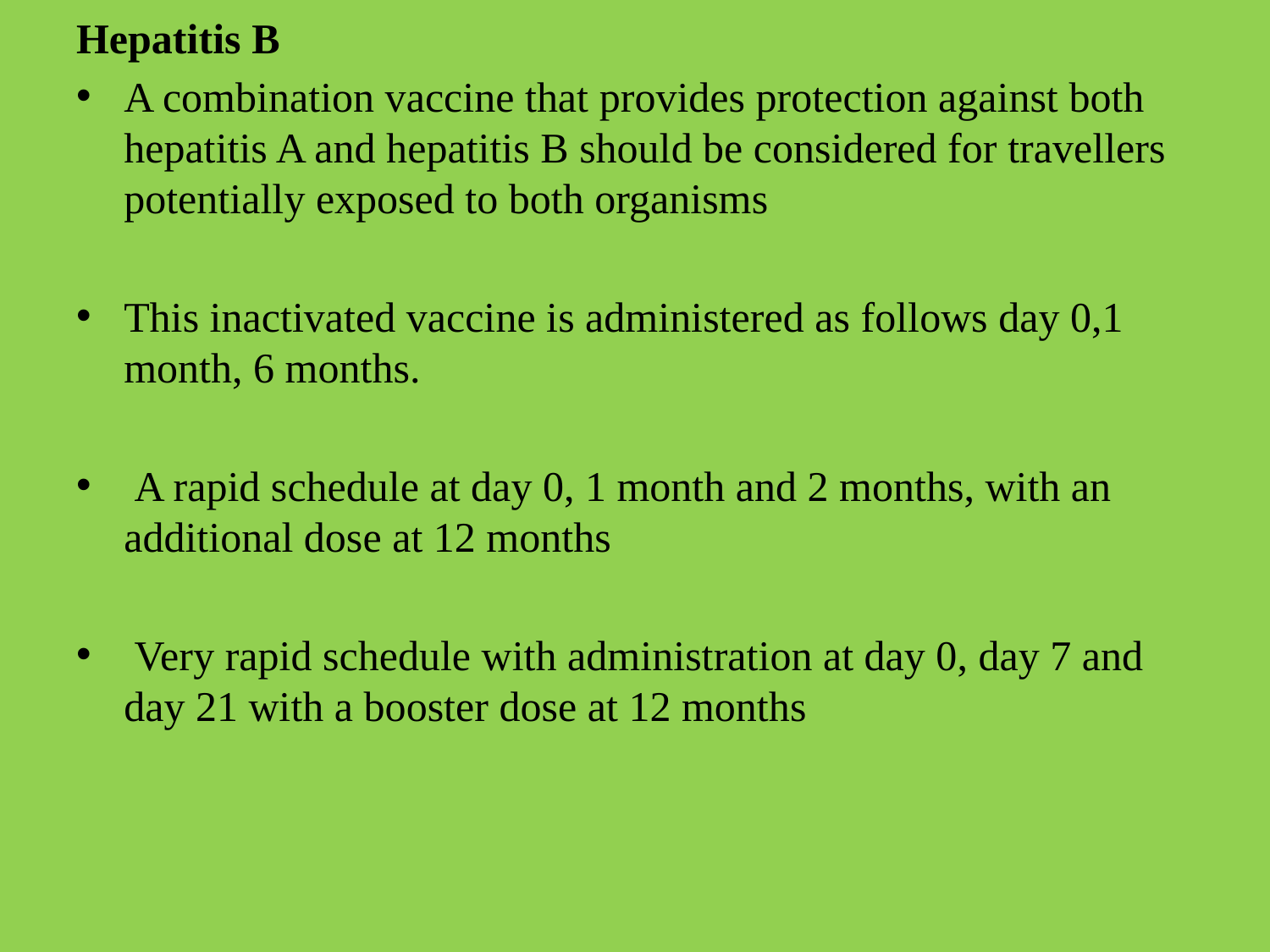

# Hepatitis B
A combination vaccine that provides protection against both hepatitis A and hepatitis B should be considered for travellers potentially exposed to both organisms

This inactivated vaccine is administered as follows day 0,1 month, 6 months.

 A rapid schedule at day 0, 1 month and 2 months, with an additional dose at 12 months

 Very rapid schedule with administration at day 0, day 7 and day 21 with a booster dose at 12 months